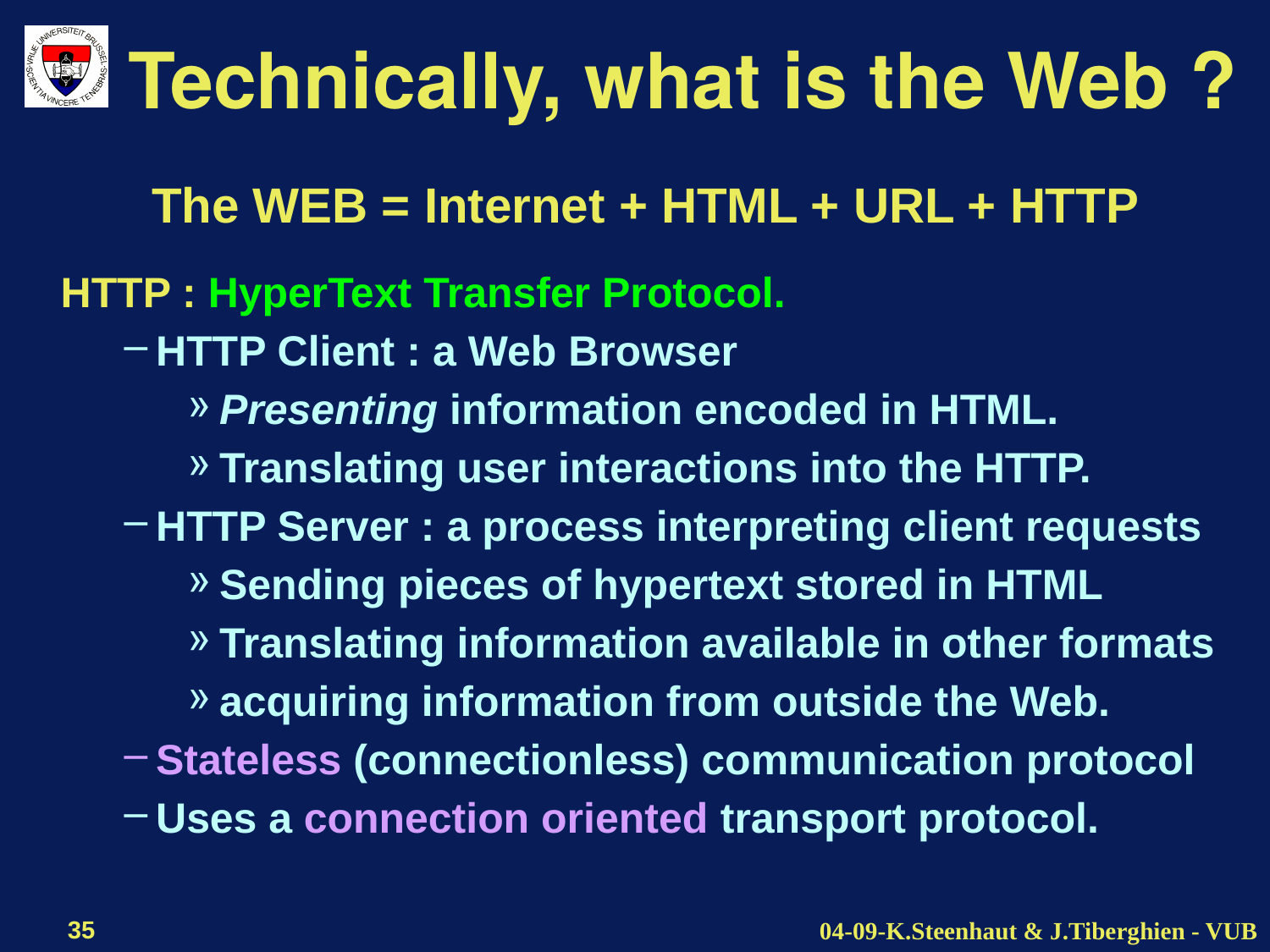

# Technically, what is the Web ?
The WEB = Internet + HTML + URL + HTTP
HTTP : HyperText Transfer Protocol.
HTTP Client : a Web Browser
Presenting information encoded in HTML.
Translating user interactions into the HTTP.
HTTP Server : a process interpreting client requests
Sending pieces of hypertext stored in HTML
Translating information available in other formats
acquiring information from outside the Web.
Stateless (connectionless) communication protocol
Uses a connection oriented transport protocol.
35